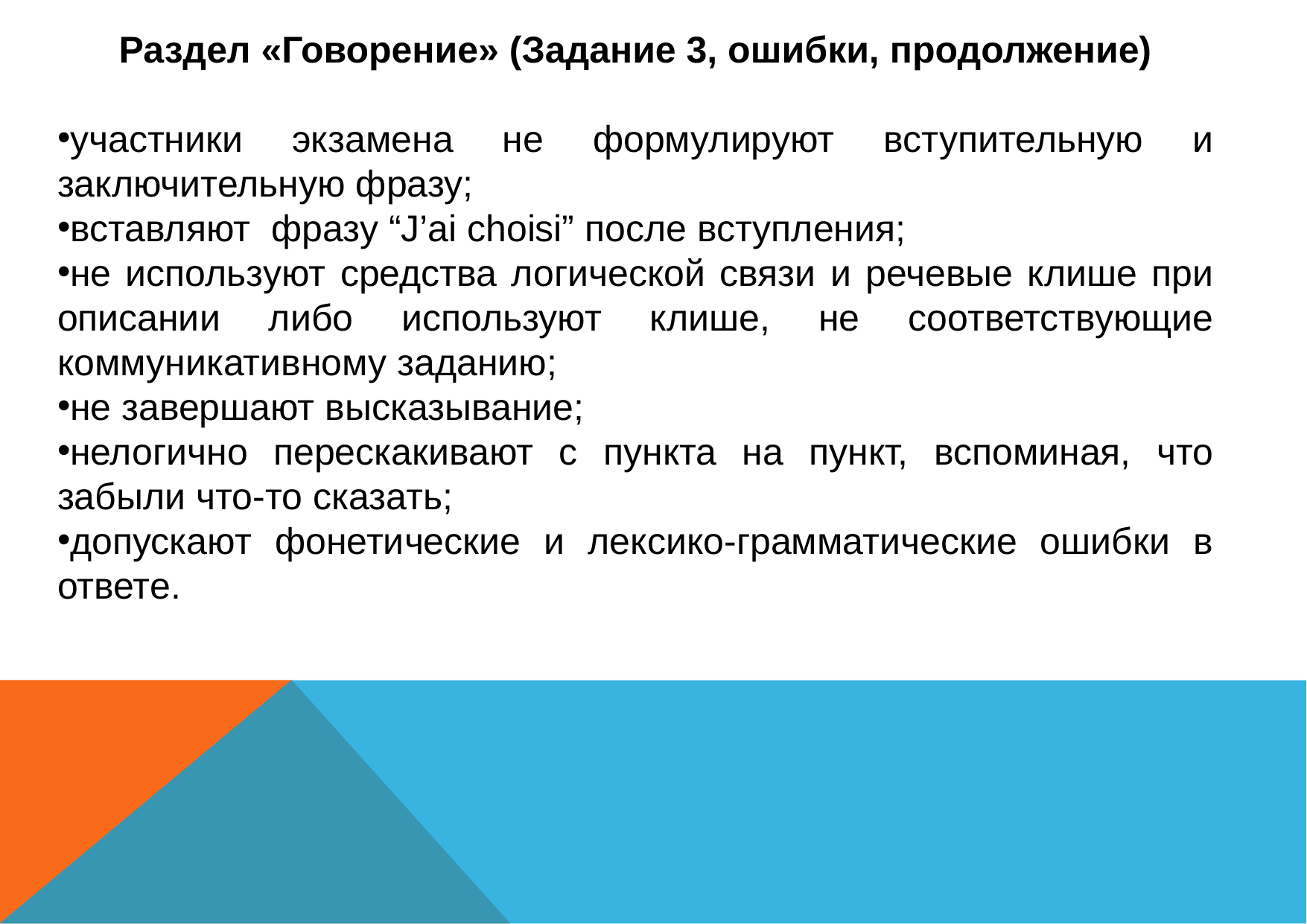

Раздел «Говорение» (Задание 3, ошибки, продолжение)

участники экзамена не формулируют вступительную и заключительную фразу;
вставляют  фразу “J’ai choisi” после вступления;
не используют средства логической связи и речевые клише при описании либо используют клише, не соответствующие коммуникативному заданию;
не завершают высказывание;
нелогично перескакивают с пункта на пункт, вспоминая, что забыли что-то сказать;
допускают фонетические и лексико-грамматические ошибки в ответе.